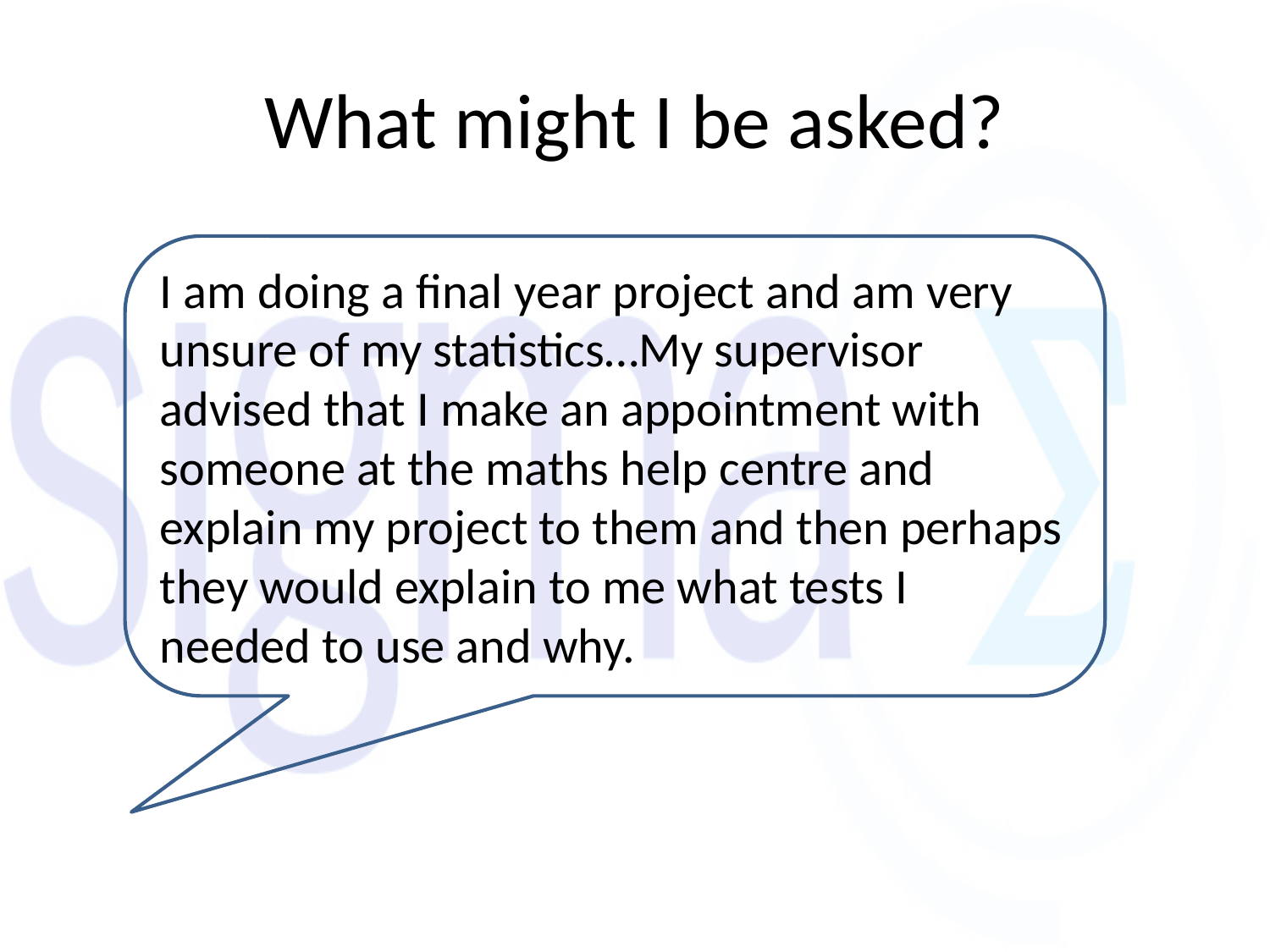

# What might I be asked?
I am doing a final year project and am very unsure of my statistics…My supervisor advised that I make an appointment with someone at the maths help centre and explain my project to them and then perhaps they would explain to me what tests I needed to use and why.